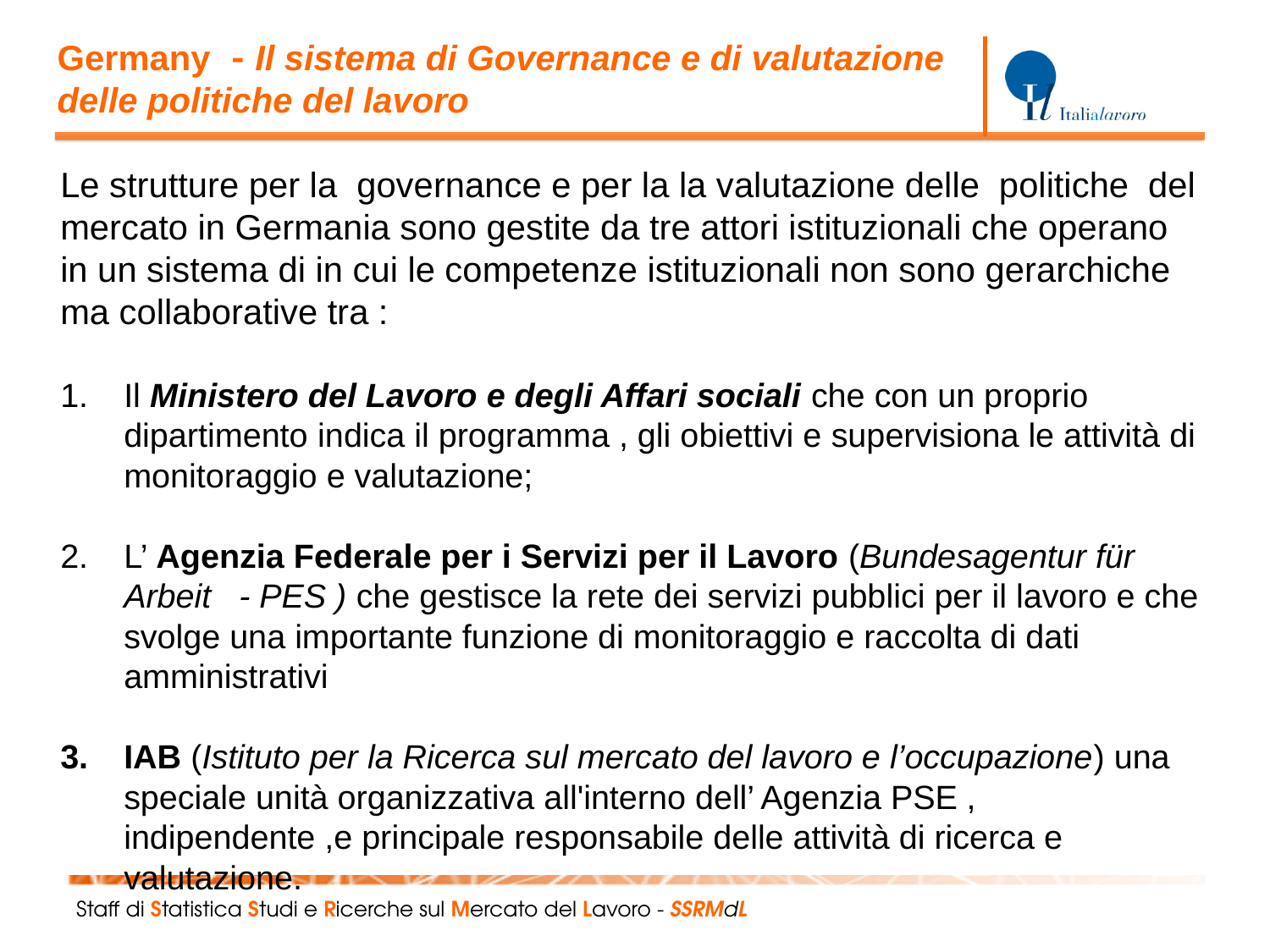

Germany  - Il sistema di Governance e di valutazione delle politiche del lavoro

Le strutture per la  governance e per la la valutazione delle  politiche  del mercato in Germania sono gestite da tre attori istituzionali che operano in un sistema di in cui le competenze istituzionali non sono gerarchiche ma collaborative tra :

Il Ministero del Lavoro e degli Affari sociali che con un proprio dipartimento indica il programma , gli obiettivi e supervisiona le attività di monitoraggio e valutazione;

L’ Agenzia Federale per i Servizi per il Lavoro (Bundesagentur für Arbeit   - PES ) che gestisce la rete dei servizi pubblici per il lavoro e che svolge una importante funzione di monitoraggio e raccolta di dati amministrativi

IAB (Istituto per la Ricerca sul mercato del lavoro e l’occupazione) una speciale unità organizzativa all'interno dell’ Agenzia PSE , indipendente ,e principale responsabile delle attività di ricerca e valutazione.
Staff di Statistica Studi e Ricerche sul Mercato del Lavoro - SSRMdL